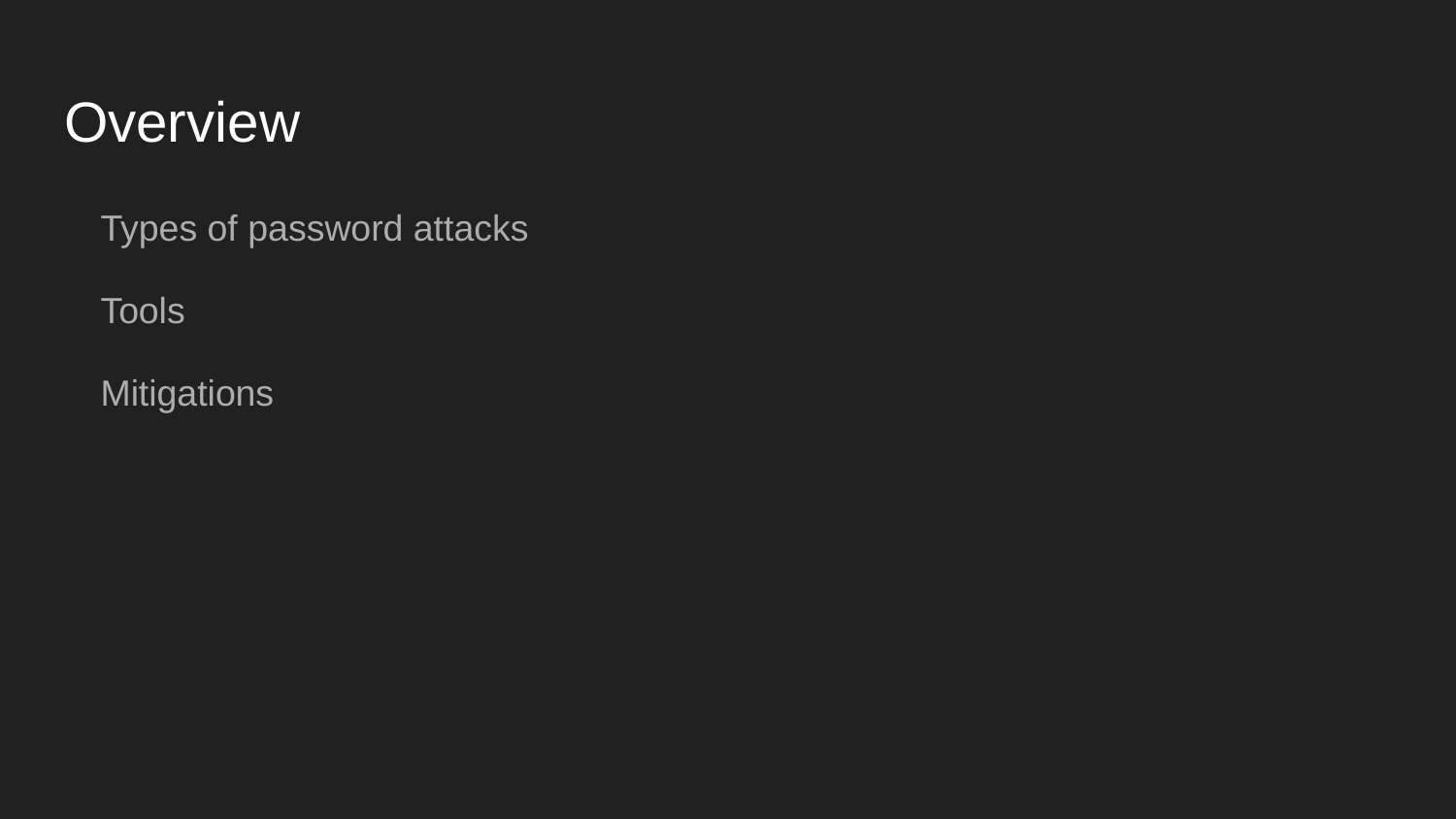

# Overview
Types of password attacks
Tools
Mitigations